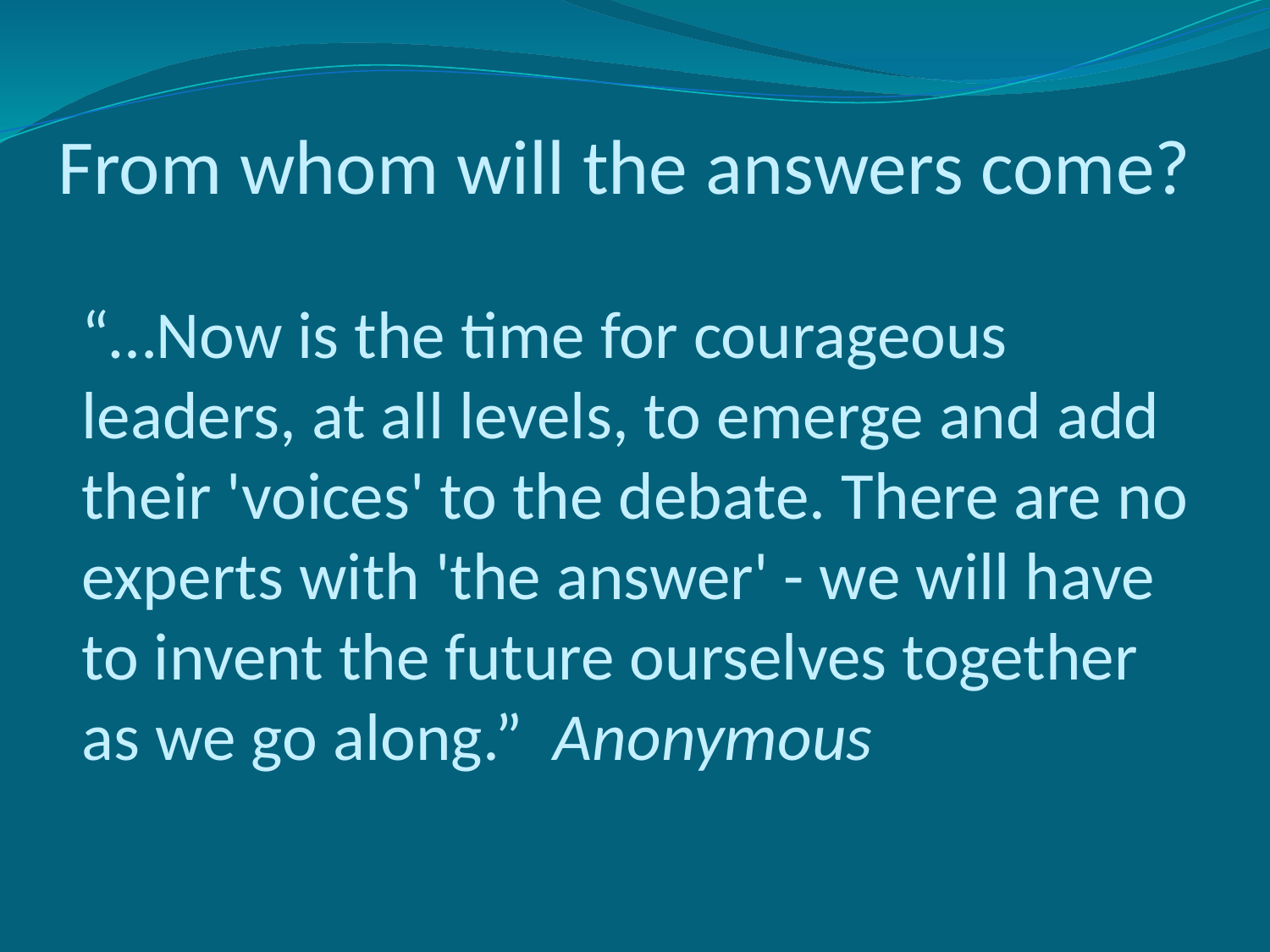

From whom will the answers come?
“…Now is the time for courageous leaders, at all levels, to emerge and add their 'voices' to the debate. There are no experts with 'the answer' - we will have to invent the future ourselves together as we go along.”  Anonymous